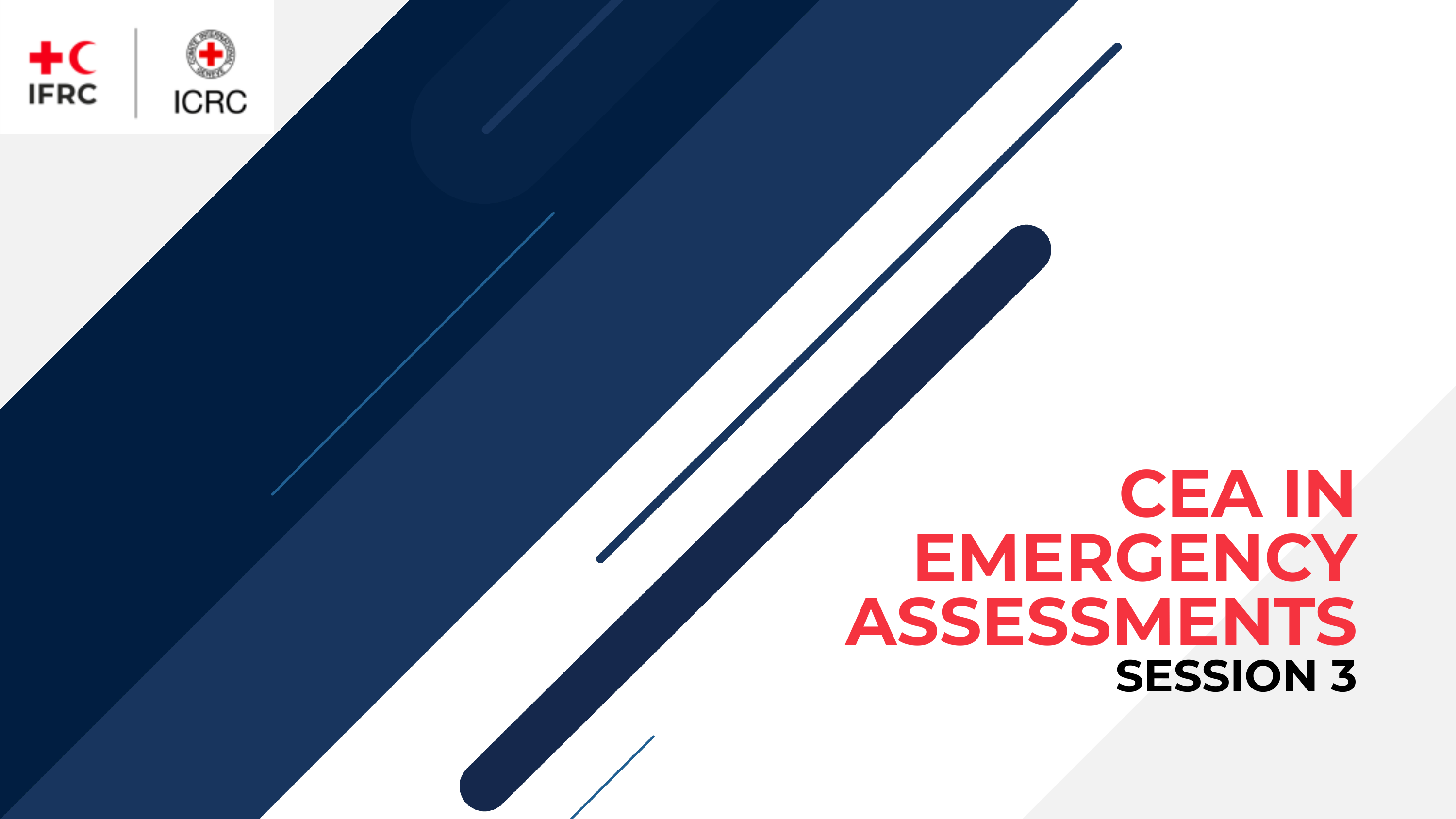

# CEA IN EMERGENCY ASSESSMENTS SESSION 3